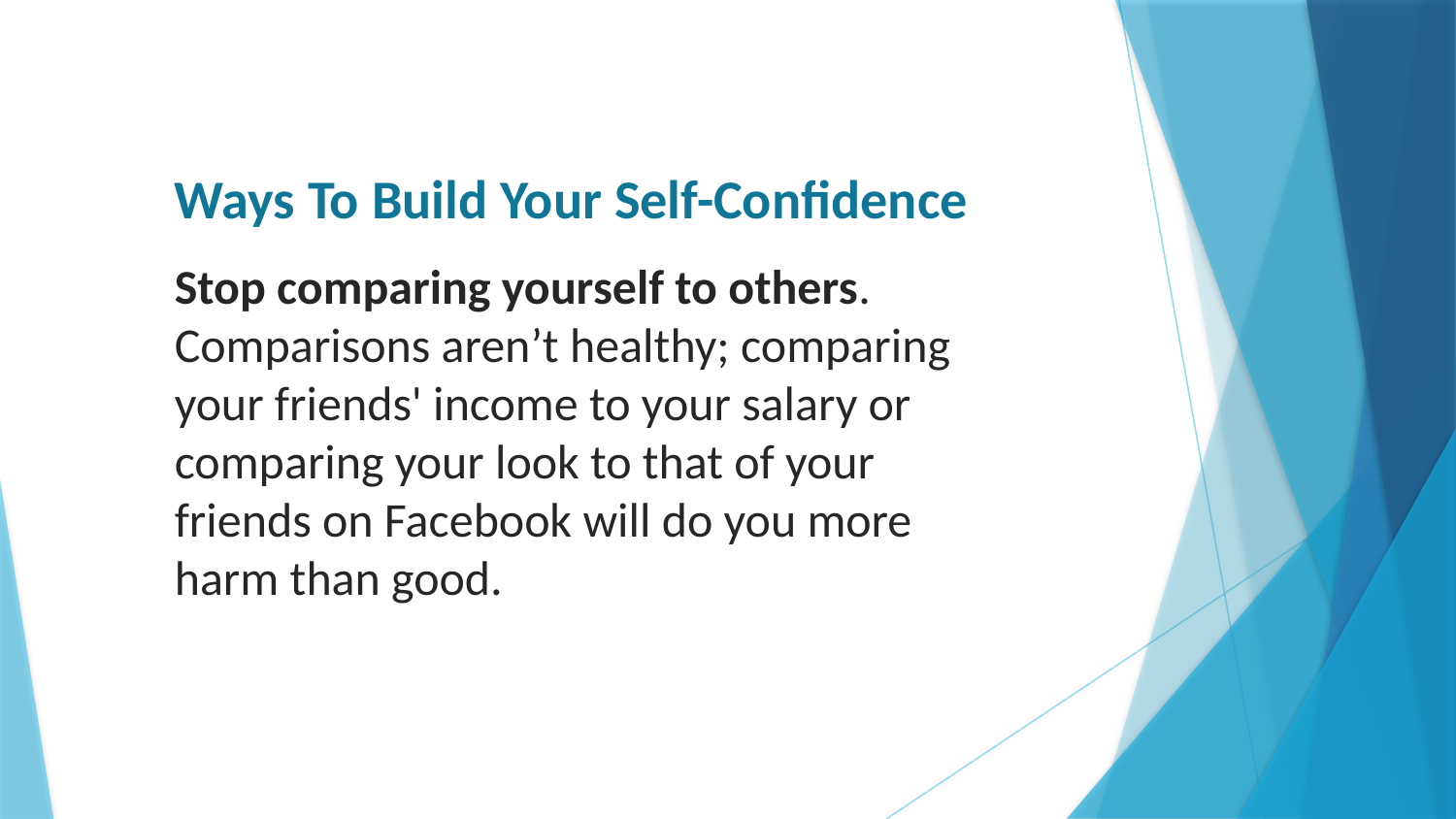

# Ways To Build Your Self-Confidence
Stop comparing yourself to others. Comparisons aren’t healthy; comparing your friends' income to your salary or comparing your look to that of your friends on Facebook will do you more harm than good.